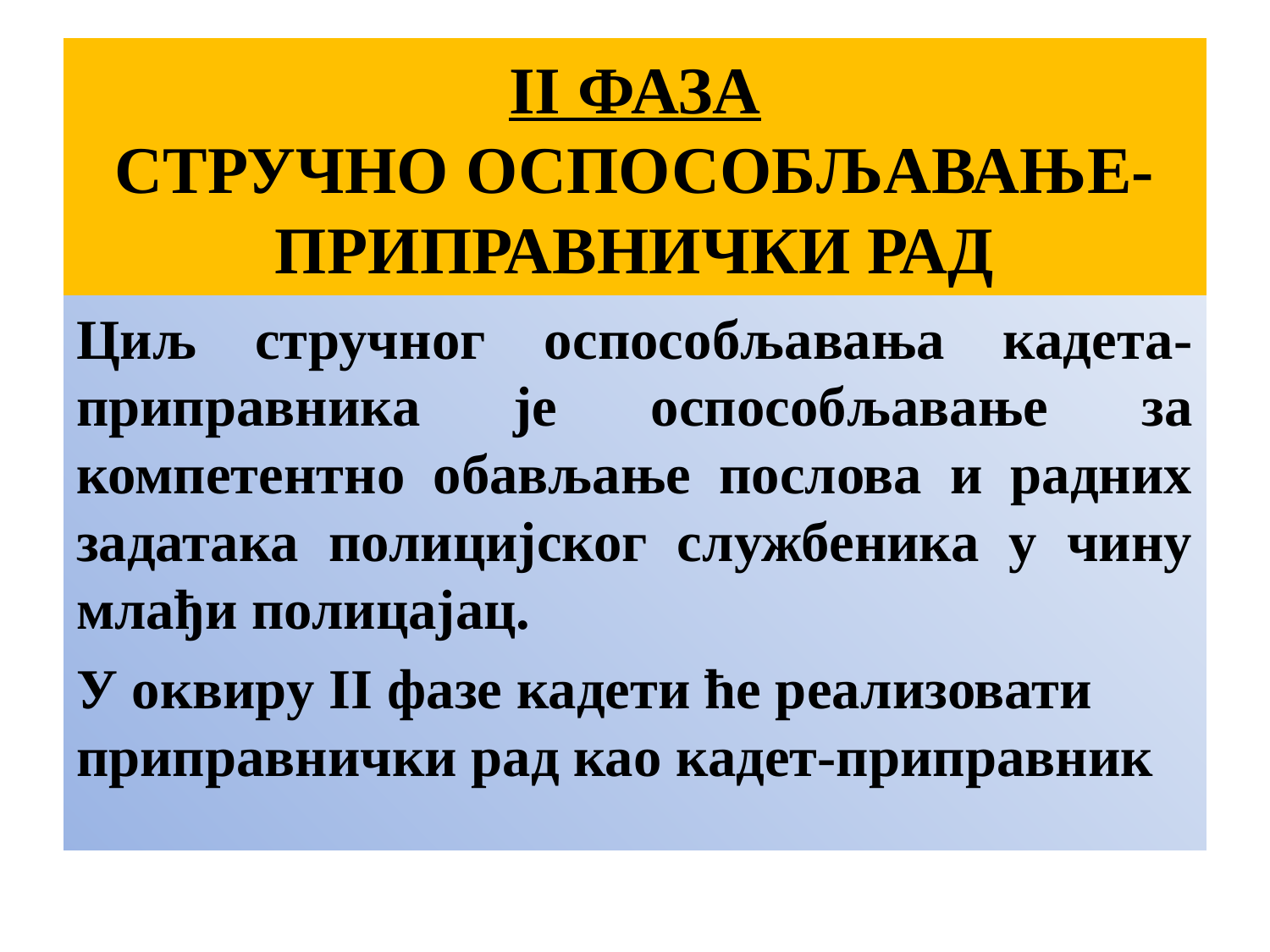

# II ФАЗА СТРУЧНО ОСПОСОБЉАВАЊЕ-ПРИПРАВНИЧКИ РАД
Циљ стручног оспособљавања кадета-приправника је оспособљавање за компетентно обављање послова и радних задатака полицијског службеника у чину млађи полицајац.
У оквиру II фазе кадети ће реализовати приправнички рад као кадет-приправник